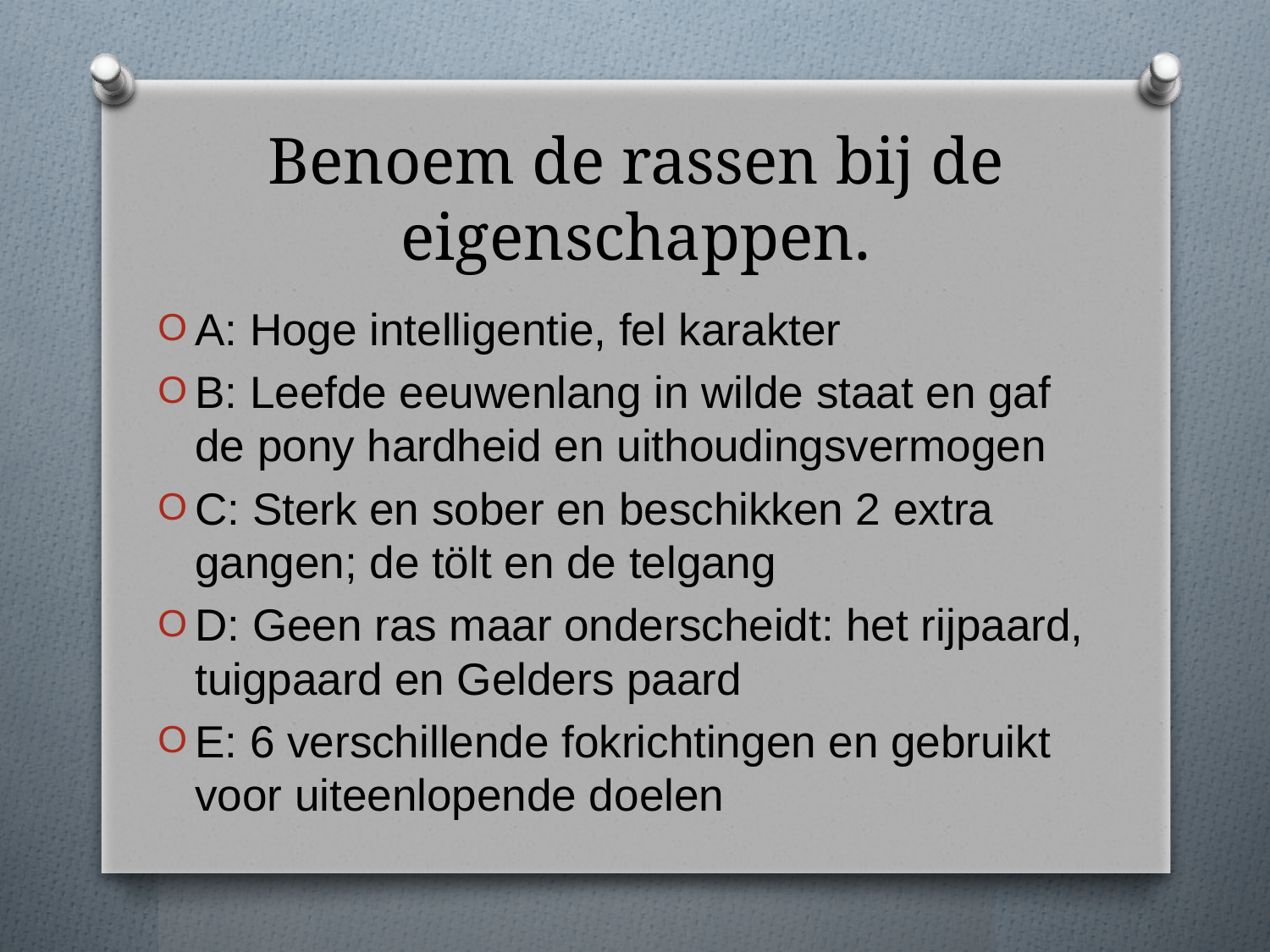

# Benoem de rassen bij de eigenschappen.
A: Hoge intelligentie, fel karakter
B: Leefde eeuwenlang in wilde staat en gaf de pony hardheid en uithoudingsvermogen
C: Sterk en sober en beschikken 2 extra gangen; de tölt en de telgang
D: Geen ras maar onderscheidt: het rijpaard, tuigpaard en Gelders paard
E: 6 verschillende fokrichtingen en gebruikt voor uiteenlopende doelen